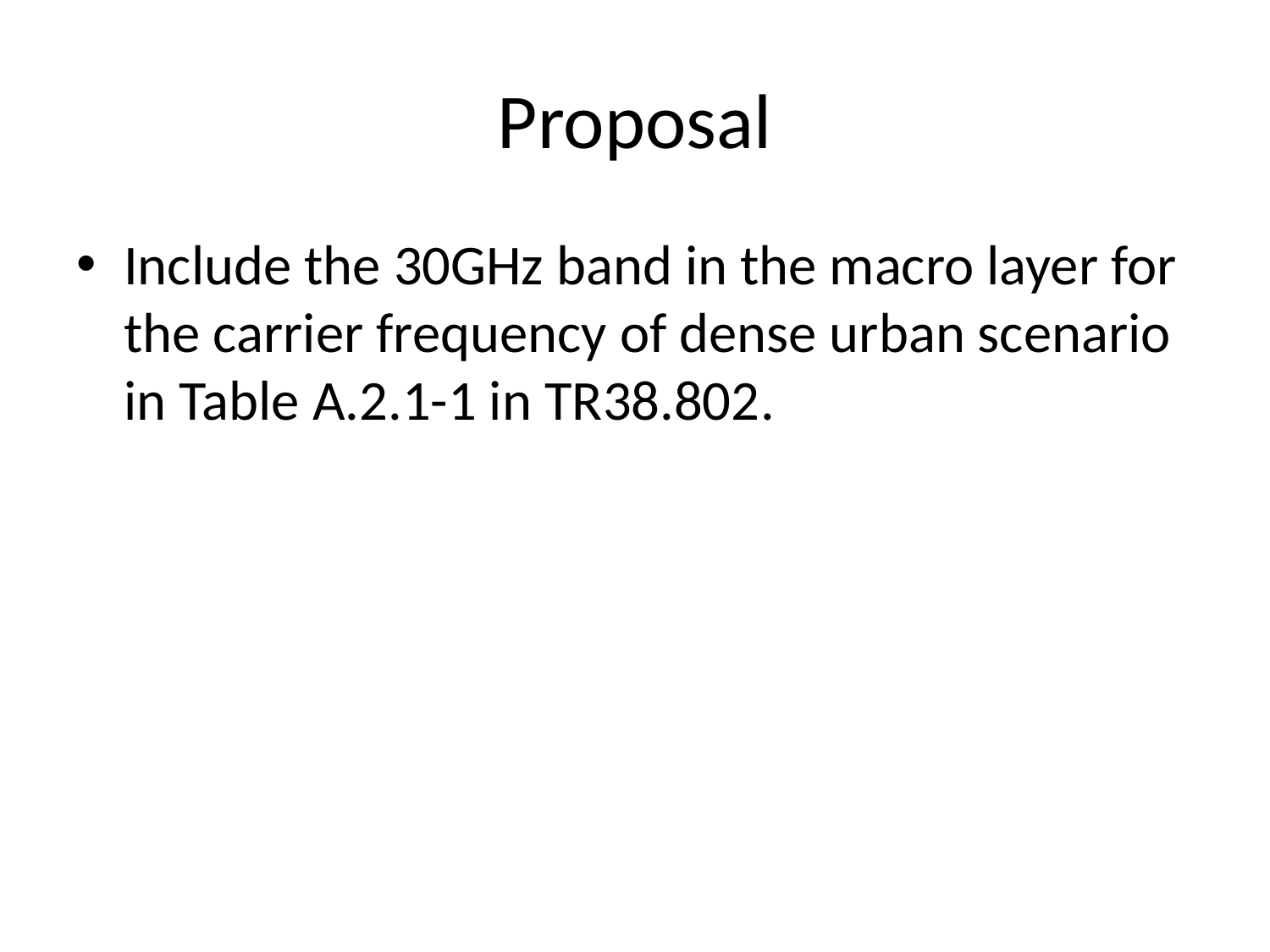

# Proposal
Include the 30GHz band in the macro layer for the carrier frequency of dense urban scenario in Table A.2.1-1 in TR38.802.